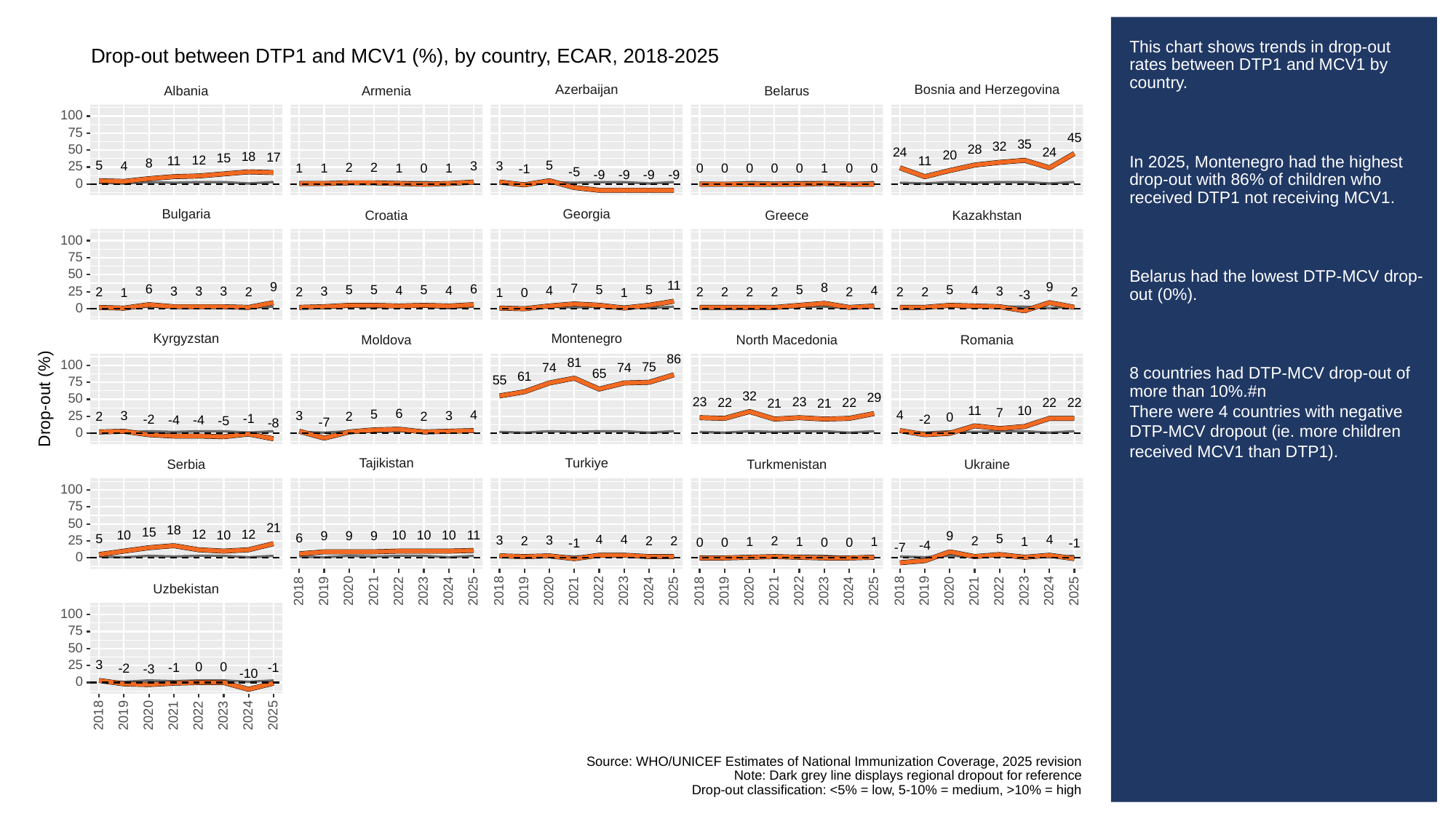

# This chart shows trends in drop-out rates between DTP1 and MCV1 by country.

In 2025, Montenegro had the highest drop-out with 86% of children who received DTP1 not receiving MCV1.

Belarus had the lowest DTP-MCV drop-out (0%).

8 countries had DTP-MCV drop-out of more than 10%.#n
There were 4 countries with negative DTP-MCV dropout (ie. more children received MCV1 than DTP1).

Drop-out between DTP1 and MCV1 (%), by country, ECAR, 2018-2025
Azerbaijan
Bosnia and Herzegovina
Albania
Armenia
Belarus

100

75

45
35

32
50
28
24
24

20
18
17

15
12
11
11

8
5
5
4
25
3
3
2
2
1
1
1
1
1
0
0
0
0
0
0
0
0
-1

-5
-9
-9
-9
-9

0

Georgia
Bulgaria
Croatia
Greece
Kazakhstan

100

75

50

11
9
9

8
7
6
6
5
5
5
5
5
5
5
4
4
4
4
4
25
3
3
3
3
3
2
2
2
2
2
2
2
2
2
2
2
1
1
1
0
-3

0

Kyrgyzstan
Montenegro
Moldova
North Macedonia
Romania

86

81
100
75
74
74

65
61

55
75

Drop-out (%)
32
29
50
23
23
22
22
22
22

21
21
11
10

7
6
5
4
4
25

3
3
3
2
2
2
0
-1
-2
-2

-4
-4
-5

-7
-8

0

Tajikistan
Turkiye
Serbia
Ukraine
Turkmenistan

100

75

50

21
18
15
12
12
11
10
10
10
10
10
9
9
9
9

6
5
5
4
4
4
25
3
3
2
2
2
2
2
1
1
1
1
0
0
0
0
-1
-1

-4
-7

0

Uzbekistan
2023
2023
2023
2023
2018
2019
2020
2021
2022
2024
2025
2018
2019
2020
2021
2022
2024
2025
2018
2019
2020
2021
2022
2024
2025
2018
2019
2020
2021
2022
2024
2025

100

75

50

25
3
0
0
-1
-1
-2
-3

-10

0

2023
2018
2019
2020
2021
2022
2024
2025
Source: WHO/UNICEF Estimates of National Immunization Coverage, 2025 revision
Note: Dark grey line displays regional dropout for reference
Drop-out classification: <5% = low, 5-10% = medium, >10% = high